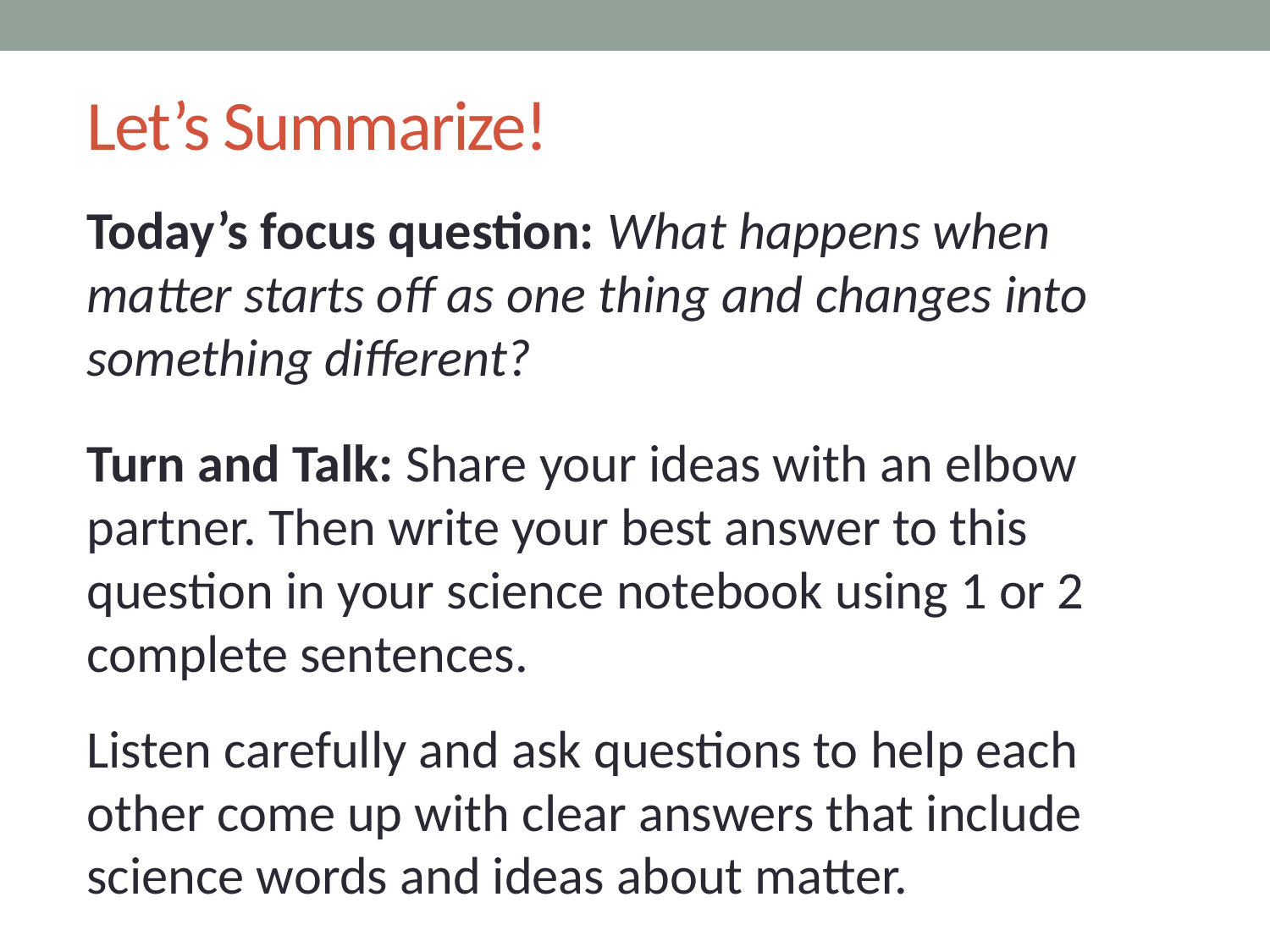

# Let’s Summarize!
Today’s focus question: What happens when matter starts off as one thing and changes into something different?
Turn and Talk: Share your ideas with an elbow partner. Then write your best answer to this question in your science notebook using 1 or 2 complete sentences.
Listen carefully and ask questions to help each other come up with clear answers that include science words and ideas about matter.